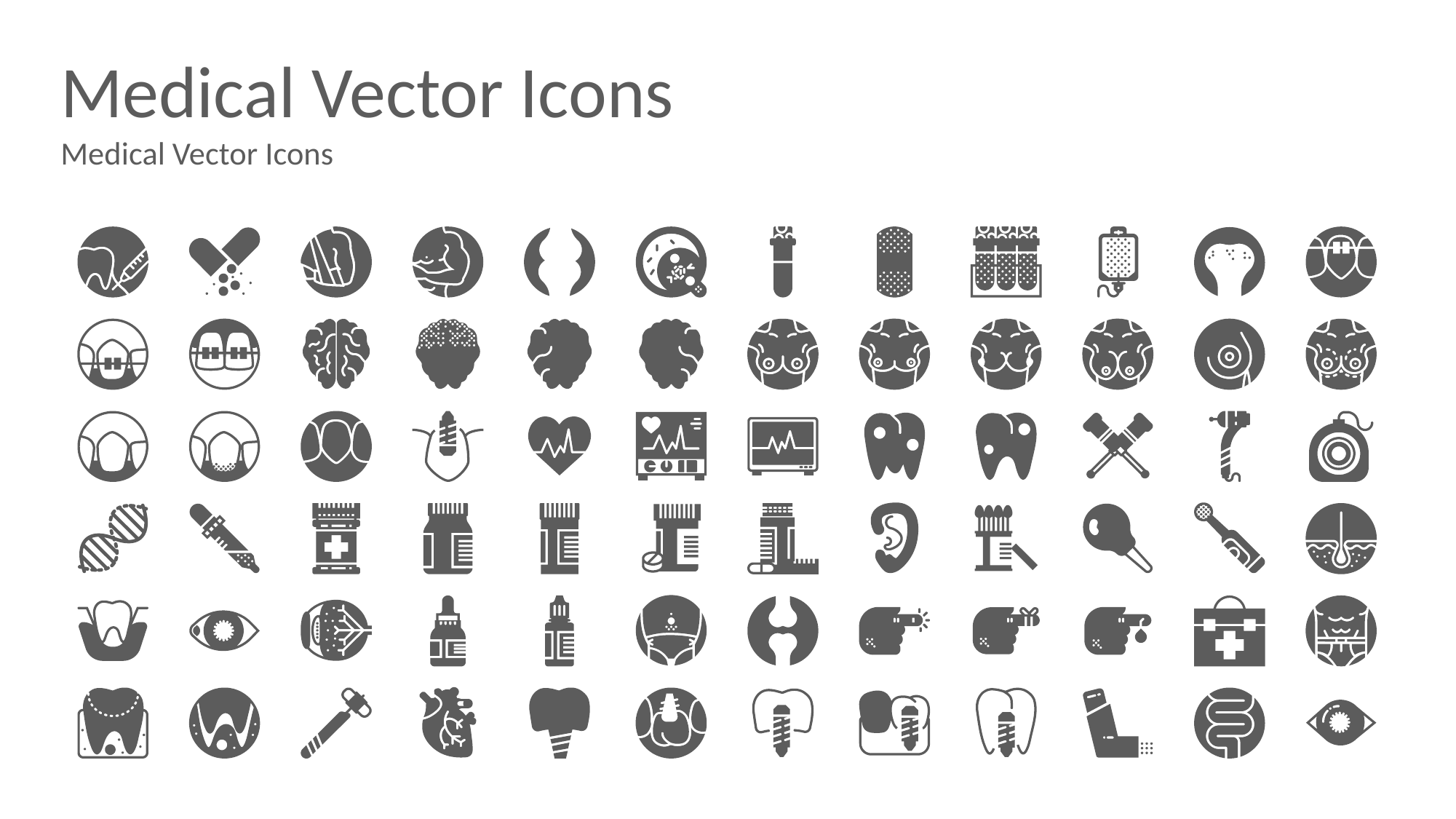

# Medical Vector Icons
Medical Vector Icons